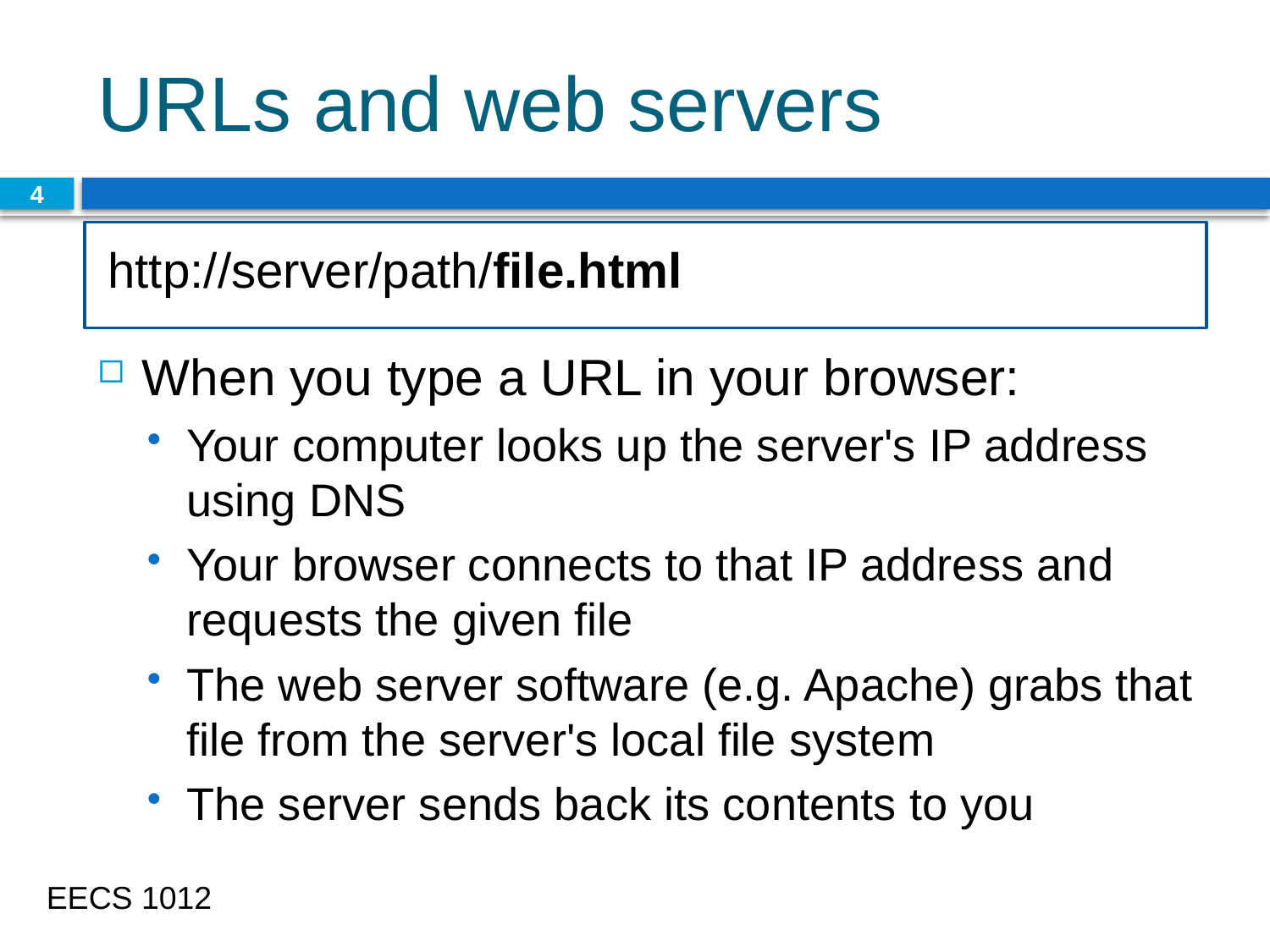

# URLs and web servers
4

http://server/path/file.html
When you type a URL in your browser:
Your computer looks up the server's IP address using DNS
Your browser connects to that IP address and requests the given file
The web server software (e.g. Apache) grabs that file from the server's local file system
The server sends back its contents to you
CS
EECS 1012